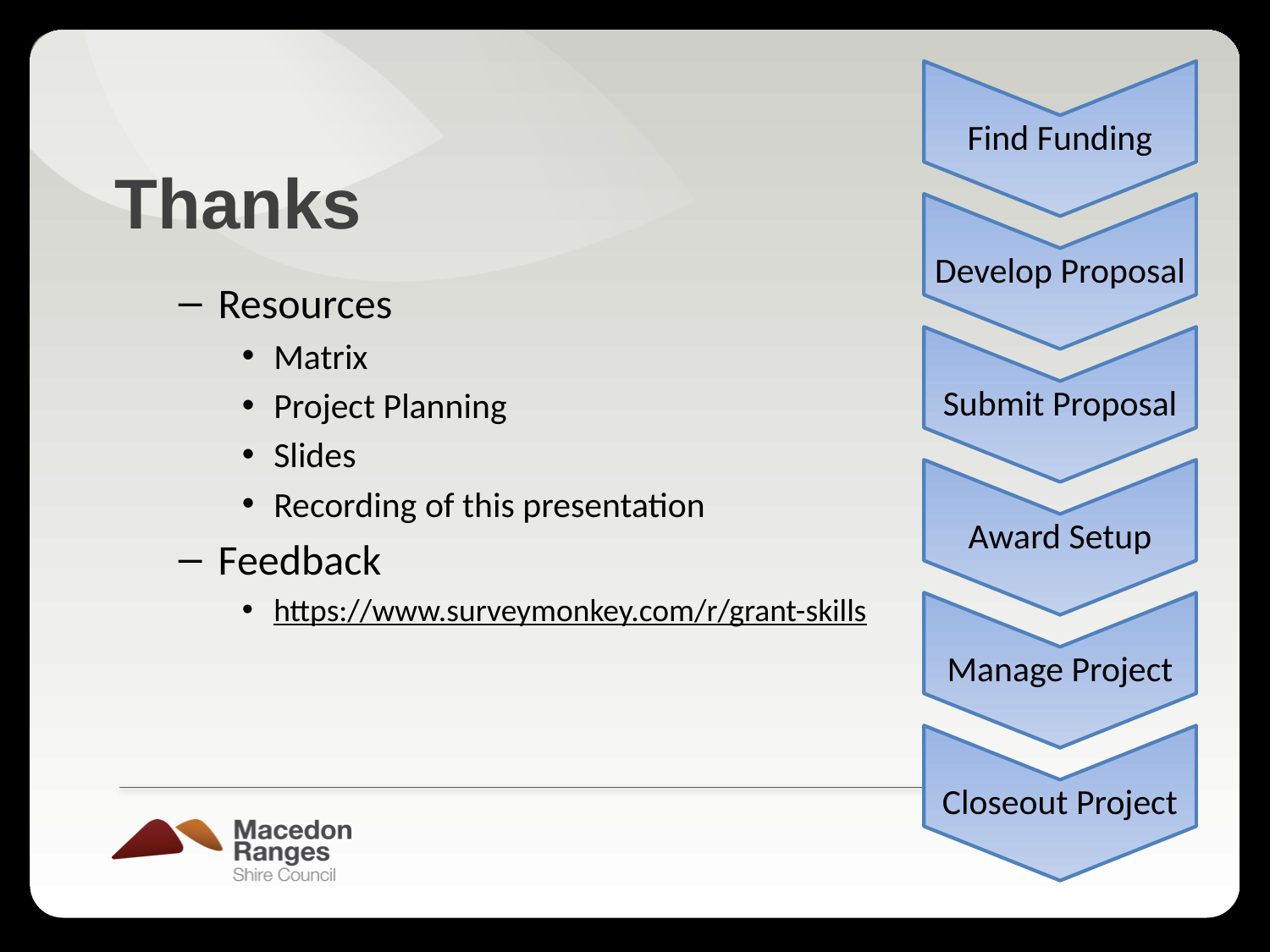

Find Funding
Develop Proposal
Submit Proposal
Award Setup
Manage Project
Closeout Project
# Thanks
Resources
Matrix
Project Planning
Slides
Recording of this presentation
Feedback
https://www.surveymonkey.com/r/grant-skills